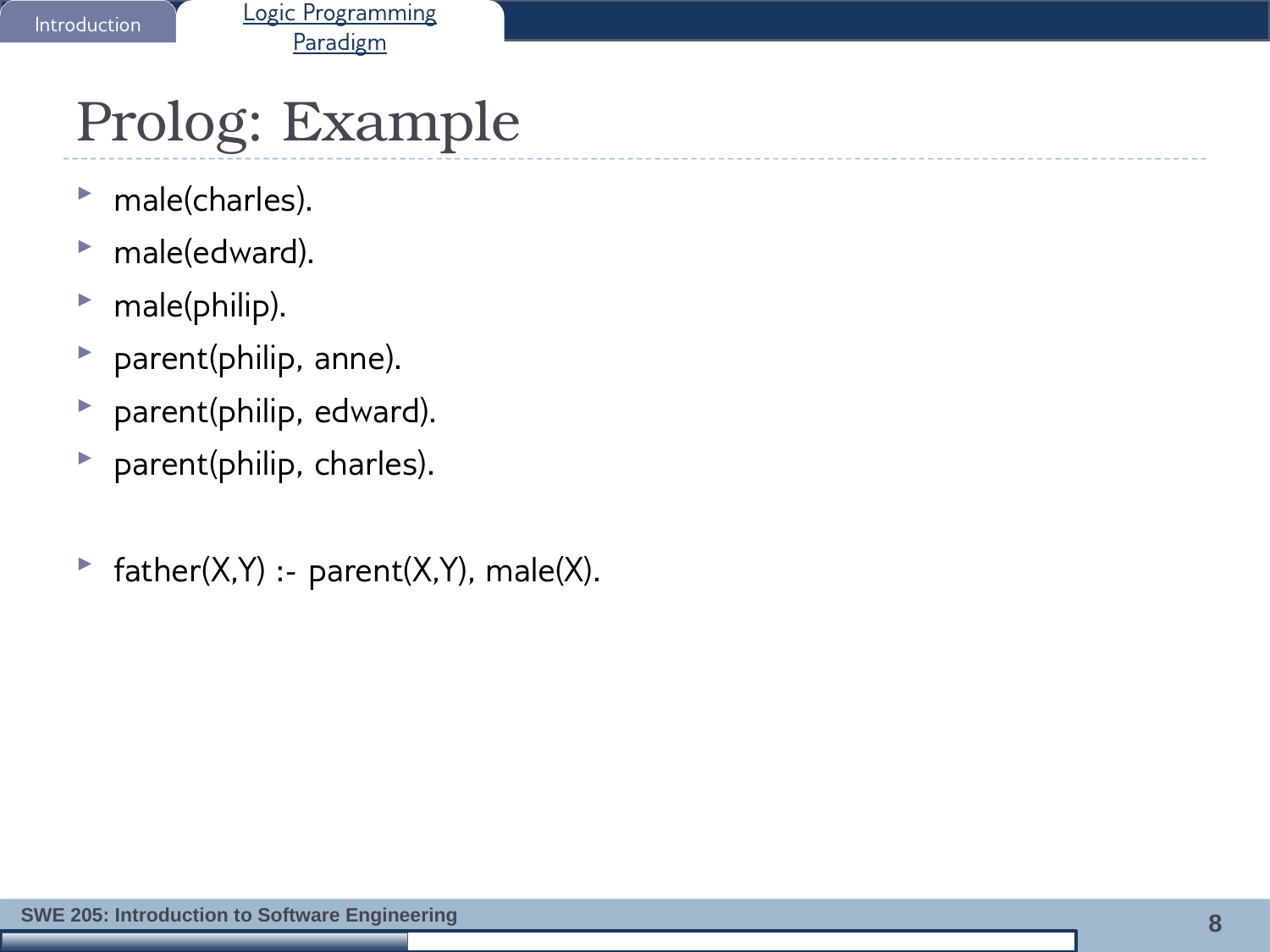

Introduction
Logic Programming Paradigm
# Prolog: Example
male(charles).
male(edward).
male(philip).
parent(philip, anne).
parent(philip, edward).
parent(philip, charles).

father(X,Y) :- parent(X,Y), male(X).
8